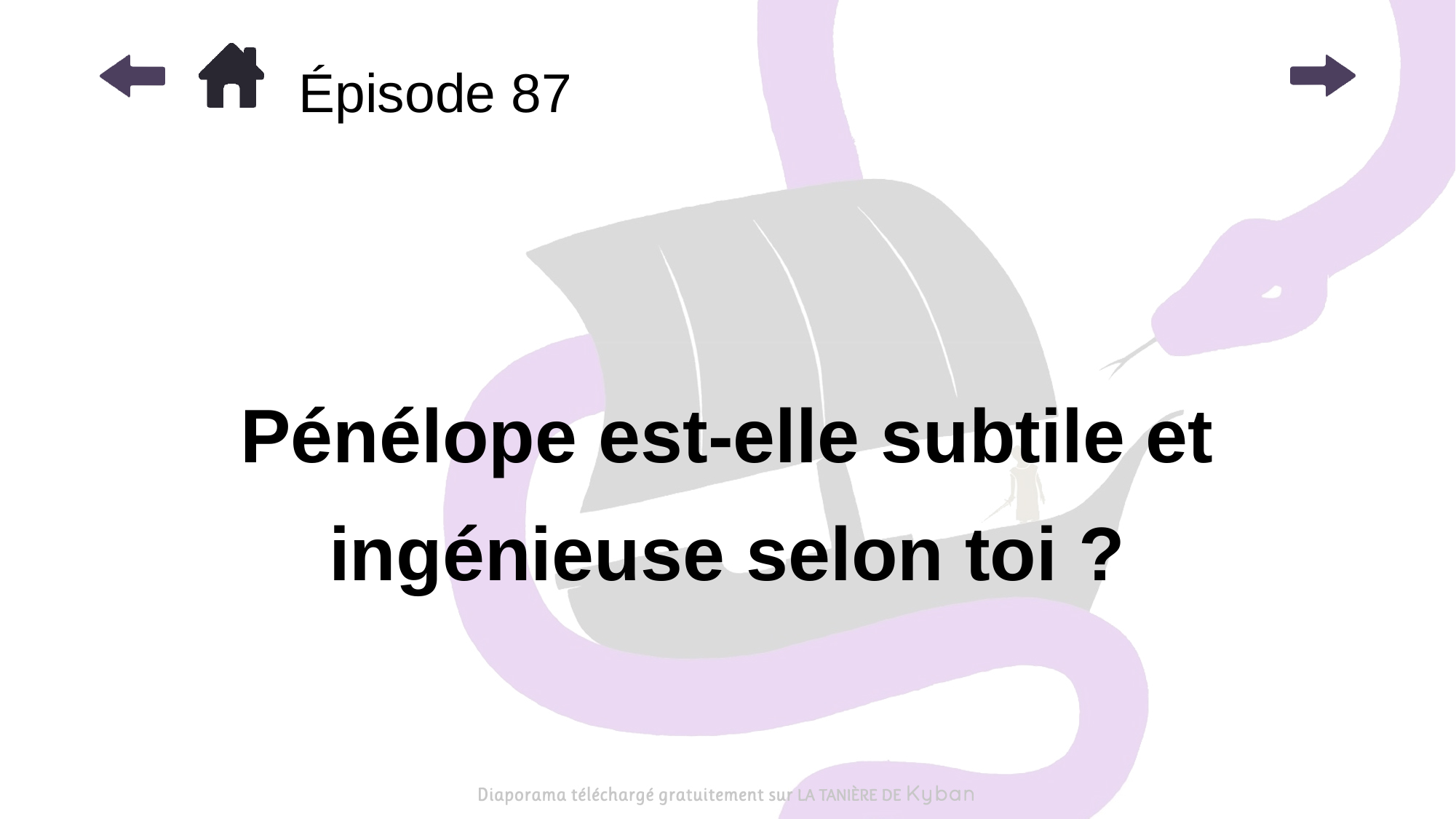

# Épisode 87
Pénélope est-elle subtile et ingénieuse selon toi ?